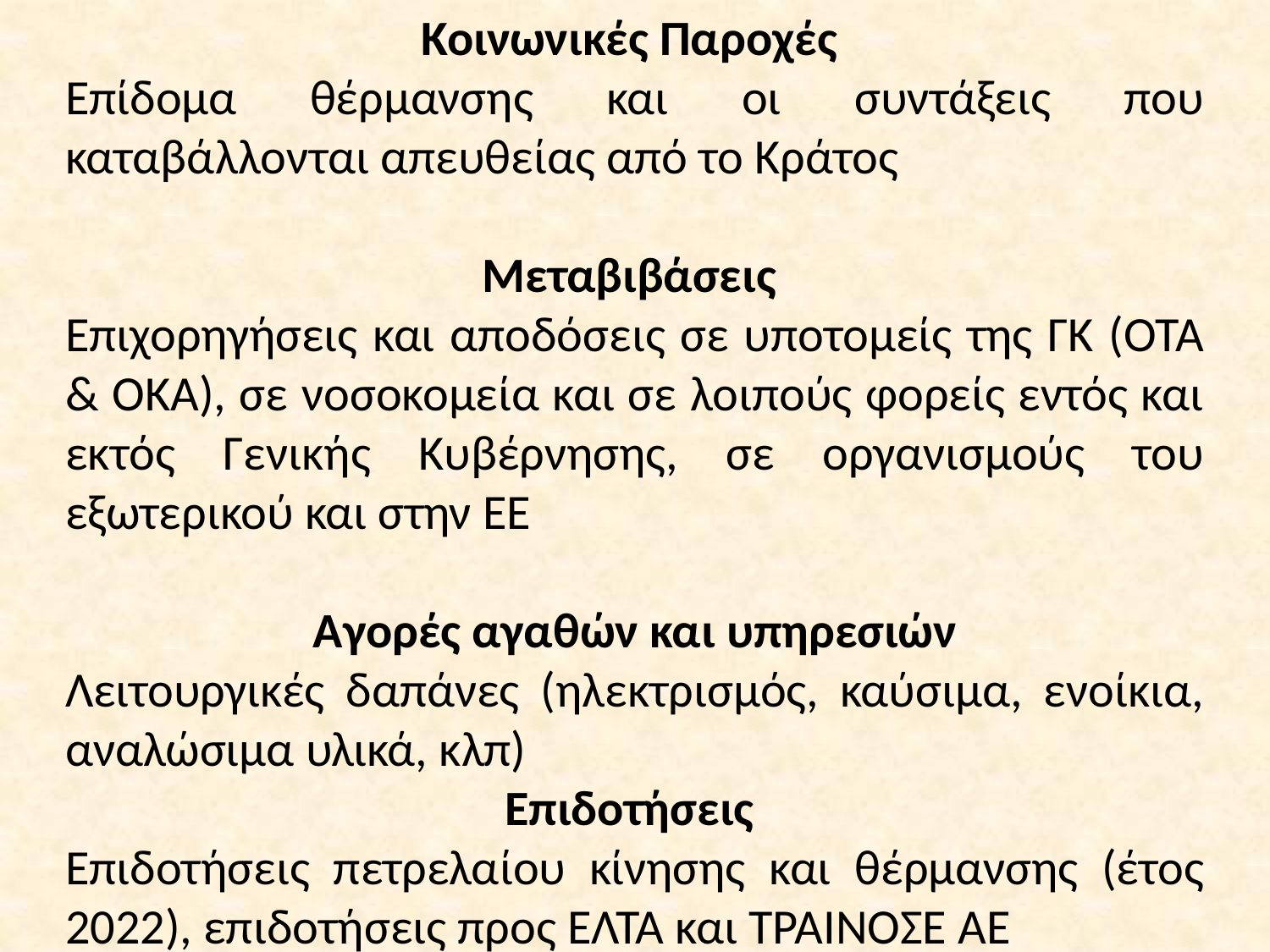

Κοινωνικές Παροχές
Επίδομα θέρμανσης και οι συντάξεις που καταβάλλονται απευθείας από το Κράτος

Μεταβιβάσεις
Επιχορηγήσεις και αποδόσεις σε υποτομείς της ΓΚ (ΟΤΑ & ΟΚΑ), σε νοσοκομεία και σε λοιπούς φορείς εντός και εκτός Γενικής Κυβέρνησης, σε οργανισμούς του εξωτερικού και στην ΕΕ

Αγορές αγαθών και υπηρεσιών
Λειτουργικές δαπάνες (ηλεκτρισμός, καύσιμα, ενοίκια, αναλώσιμα υλικά, κλπ)
Επιδοτήσεις
Επιδοτήσεις πετρελαίου κίνησης και θέρμανσης (έτος 2022), επιδοτήσεις προς ΕΛΤΑ και ΤΡΑΙΝΟΣΕ ΑΕ